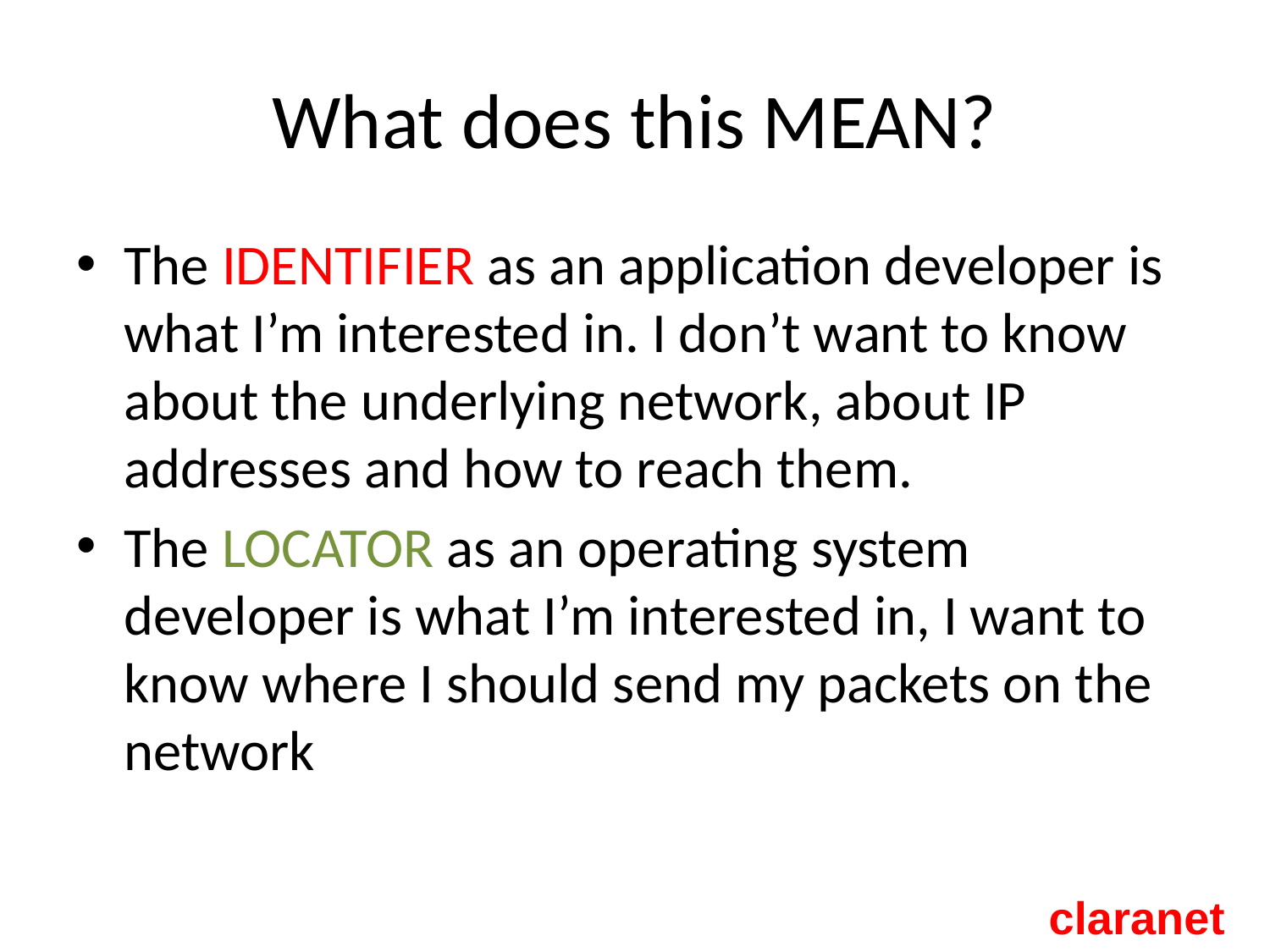

# What does this MEAN?
The IDENTIFIER as an application developer is what I’m interested in. I don’t want to know about the underlying network, about IP addresses and how to reach them.
The LOCATOR as an operating system developer is what I’m interested in, I want to know where I should send my packets on the network